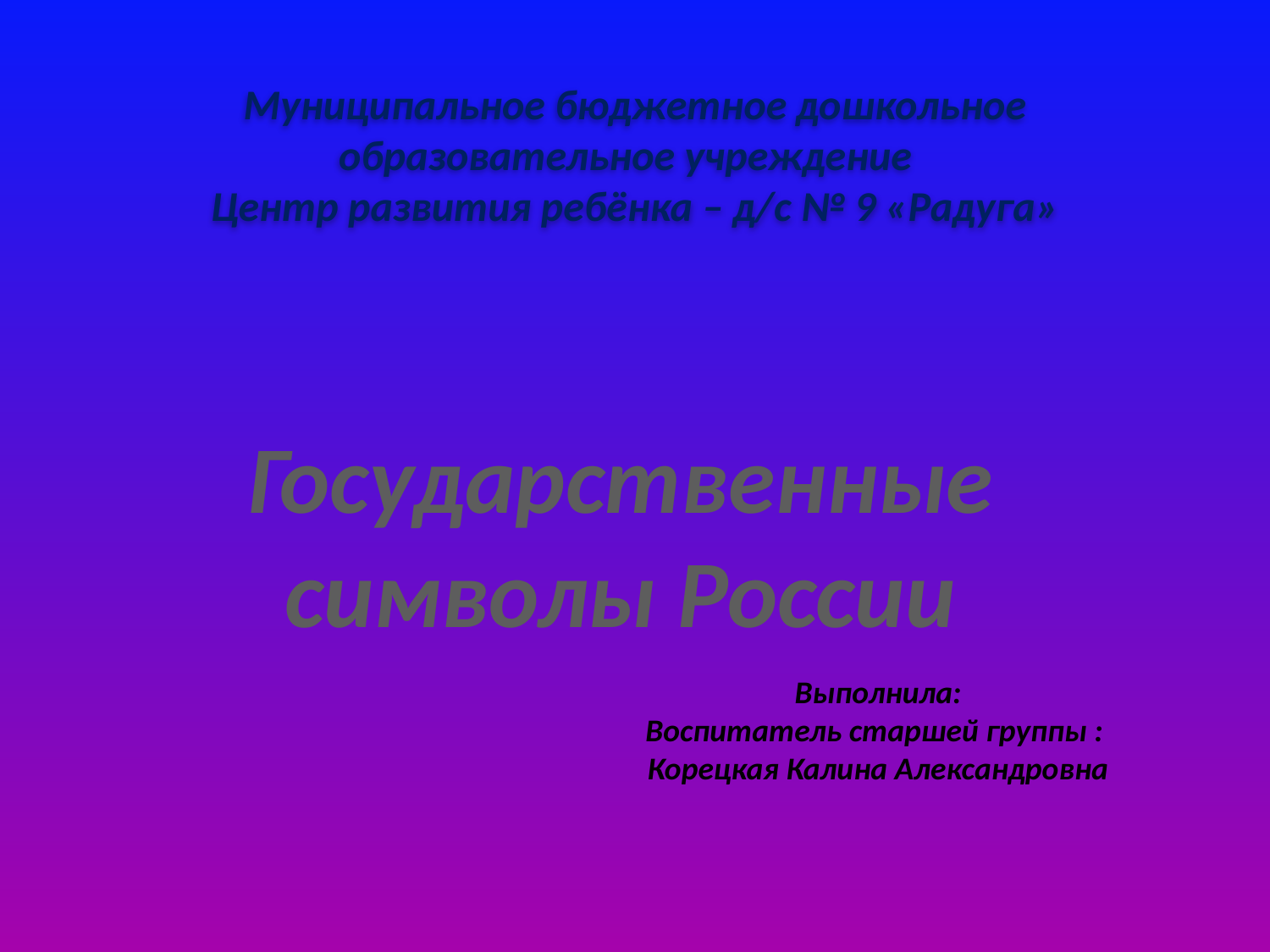

# Муниципальное бюджетное дошкольное образовательное учреждение Центр развития ребёнка – д/с № 9 «Радуга»
Государственные символы России
Выполнила:
Воспитатель старшей группы :
Корецкая Калина Александровна